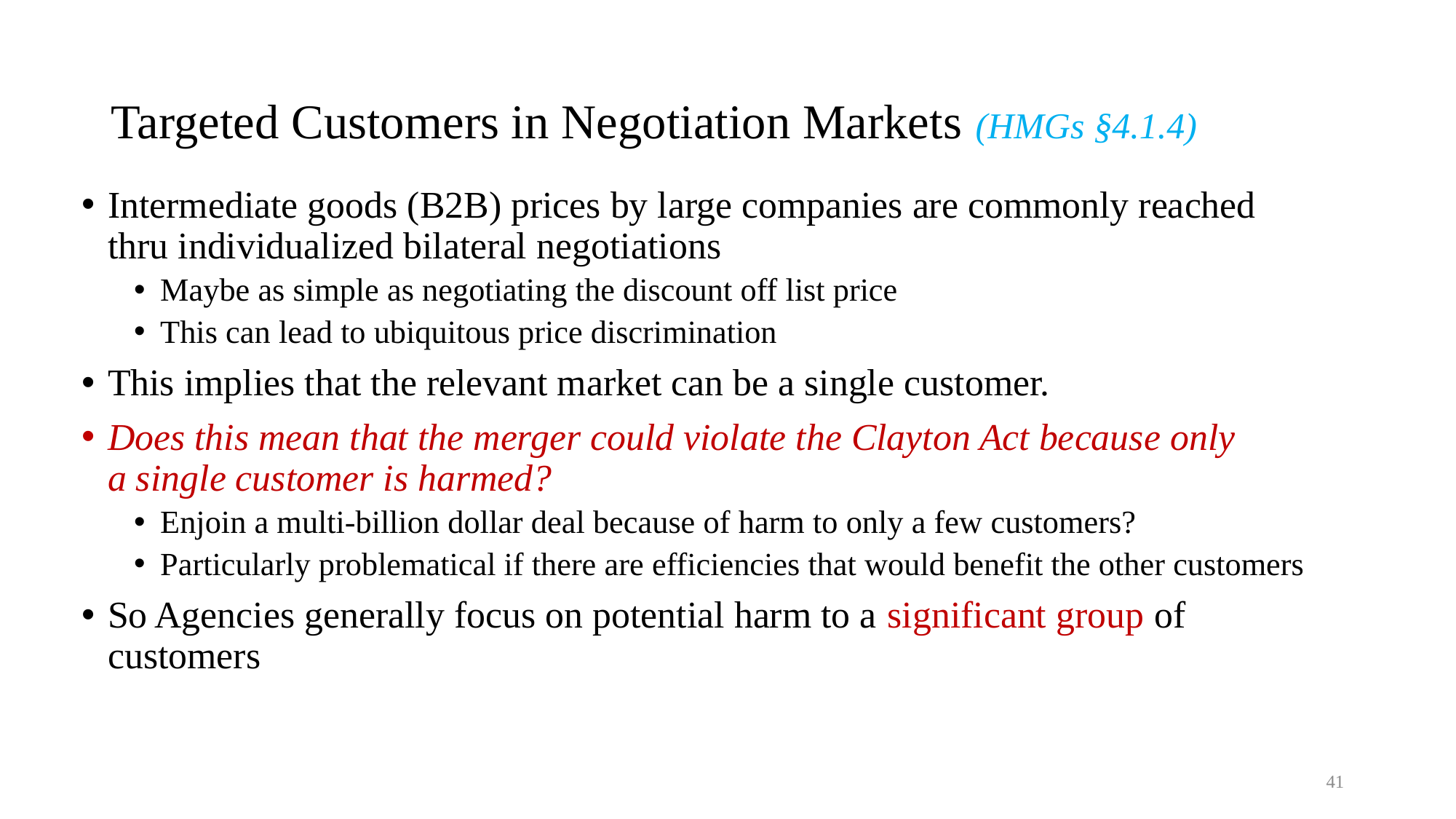

# Targeted Customers in Negotiation Markets (HMGs §4.1.4)
Intermediate goods (B2B) prices by large companies are commonly reached thru individualized bilateral negotiations
Maybe as simple as negotiating the discount off list price
This can lead to ubiquitous price discrimination
This implies that the relevant market can be a single customer.
Does this mean that the merger could violate the Clayton Act because only
a single customer is harmed?
Enjoin a multi-billion dollar deal because of harm to only a few customers?
Particularly problematical if there are efficiencies that would benefit the other customers
So Agencies generally focus on potential harm to a significant group of customers
41